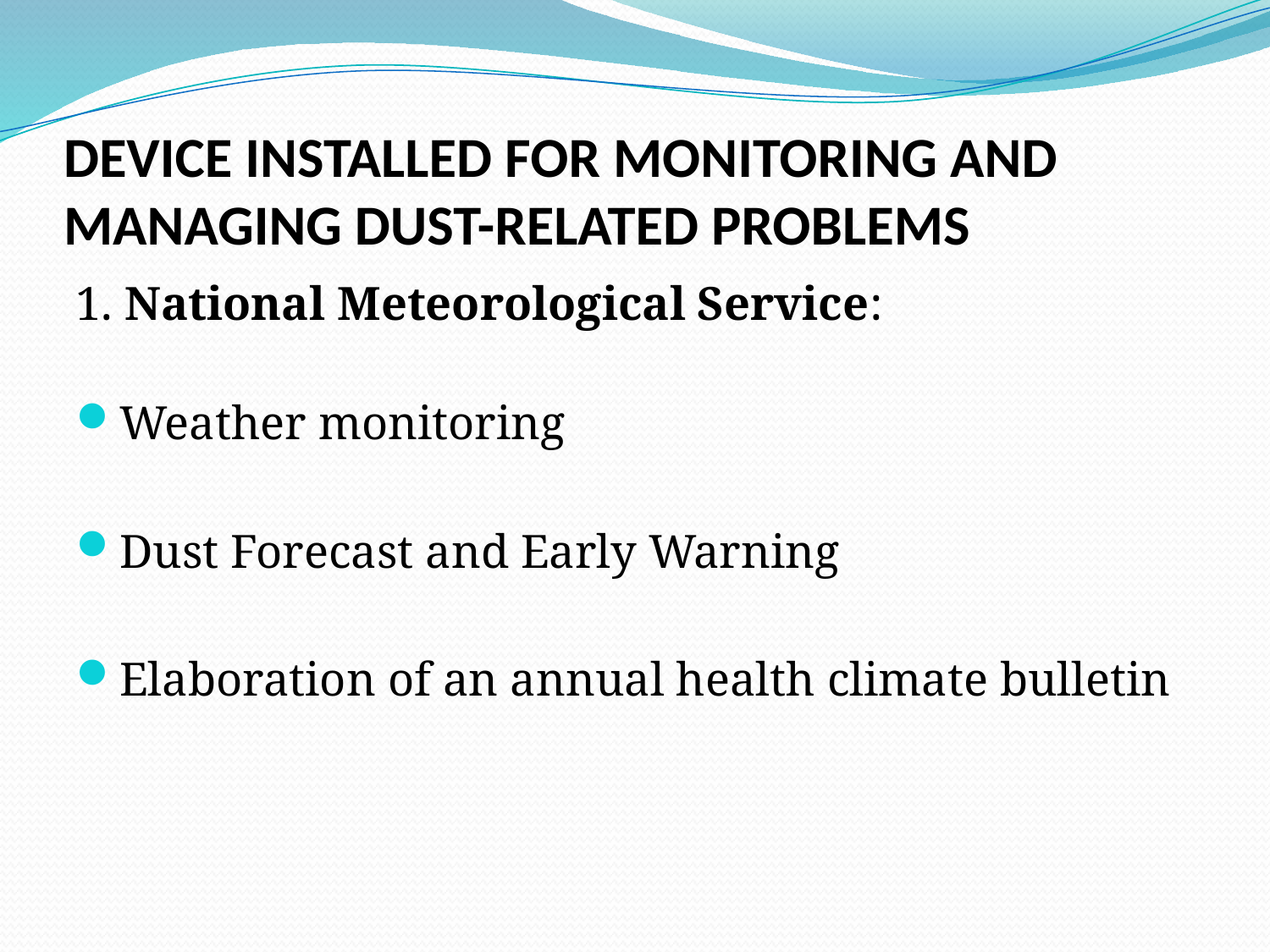

DEVICE INSTALLED FOR MONITORING AND MANAGING DUST-RELATED PROBLEMS
1. National Meteorological Service:
Weather monitoring

Dust Forecast and Early Warning

Elaboration of an annual health climate bulletin